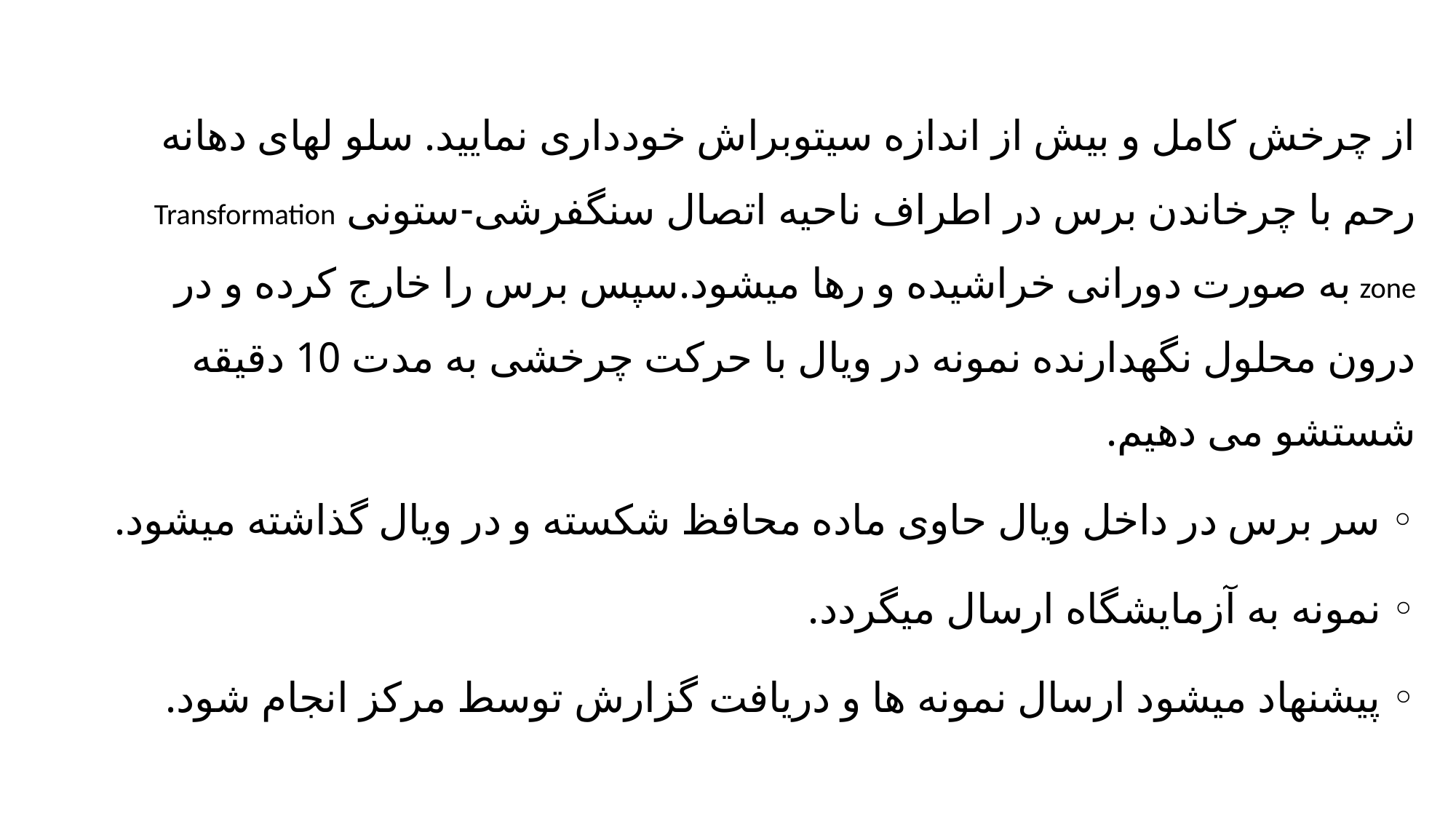

#
از چرخش کامل و بیش از اندازه سیتوبراش خودداری نمایید. سلو لهای دهانه رحم با چرخاندن برس در اطراف ناحیه اتصال سنگفرشی-ستونی Transformation zone به صورت دورانی خراشیده و رها میشود.سپس برس را خارج کرده و در درون محلول نگهدارنده نمونه در ویال با حرکت چرخشی به مدت 10 دقیقه شستشو می دهیم.
◦ سر برس در داخل ویال حاوی ماده محافظ شکسته و در ویال گذاشته میشود.
◦ نمونه به آزمایشگاه ارسال میگردد.
◦ پیشنهاد میشود ارسال نمونه ها و دریافت گزارش توسط مرکز انجام شود.